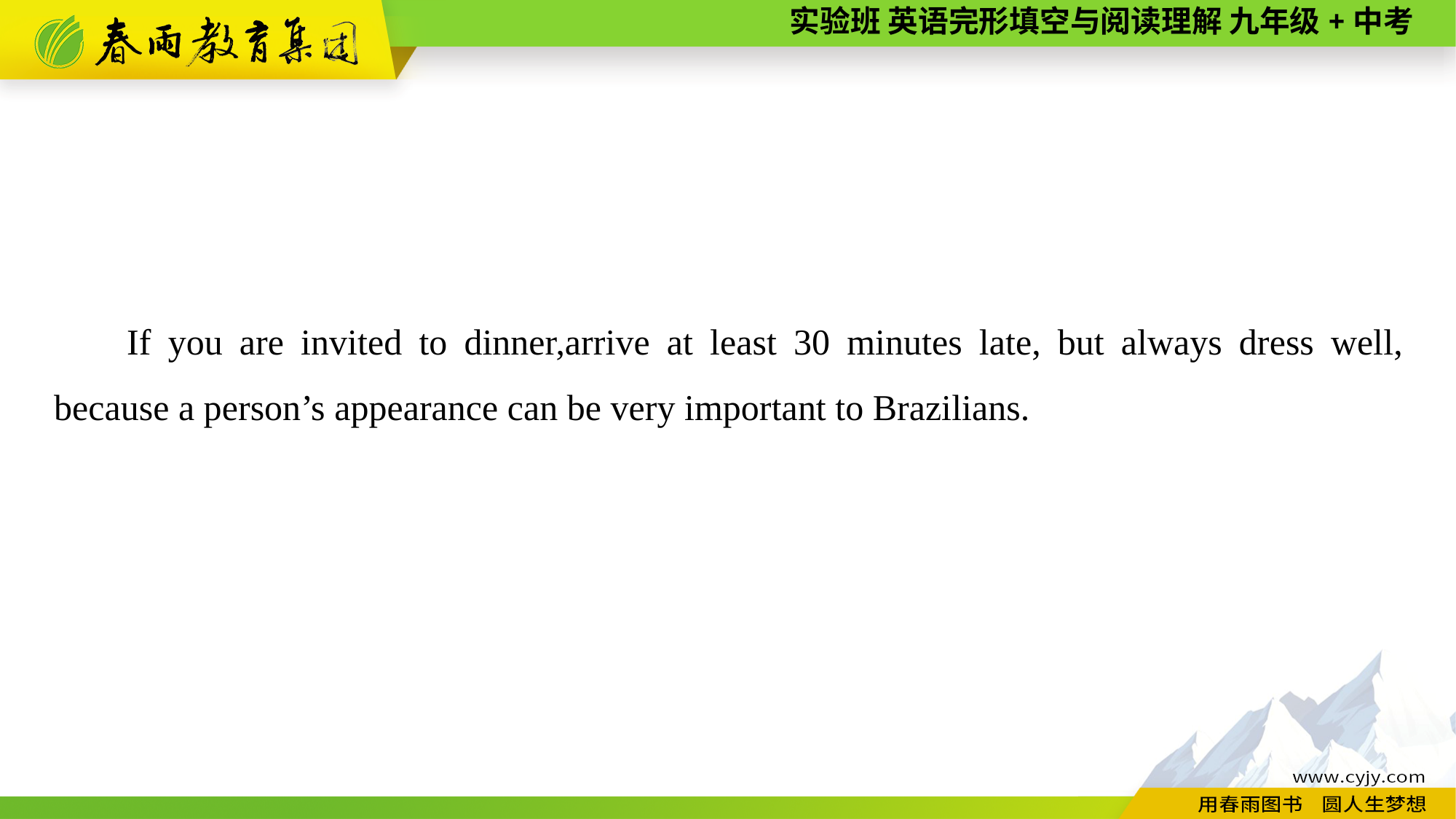

If you are invited to dinner,arrive at least 30 minutes late, but always dress well, because a person’s appearance can be very important to Brazilians.